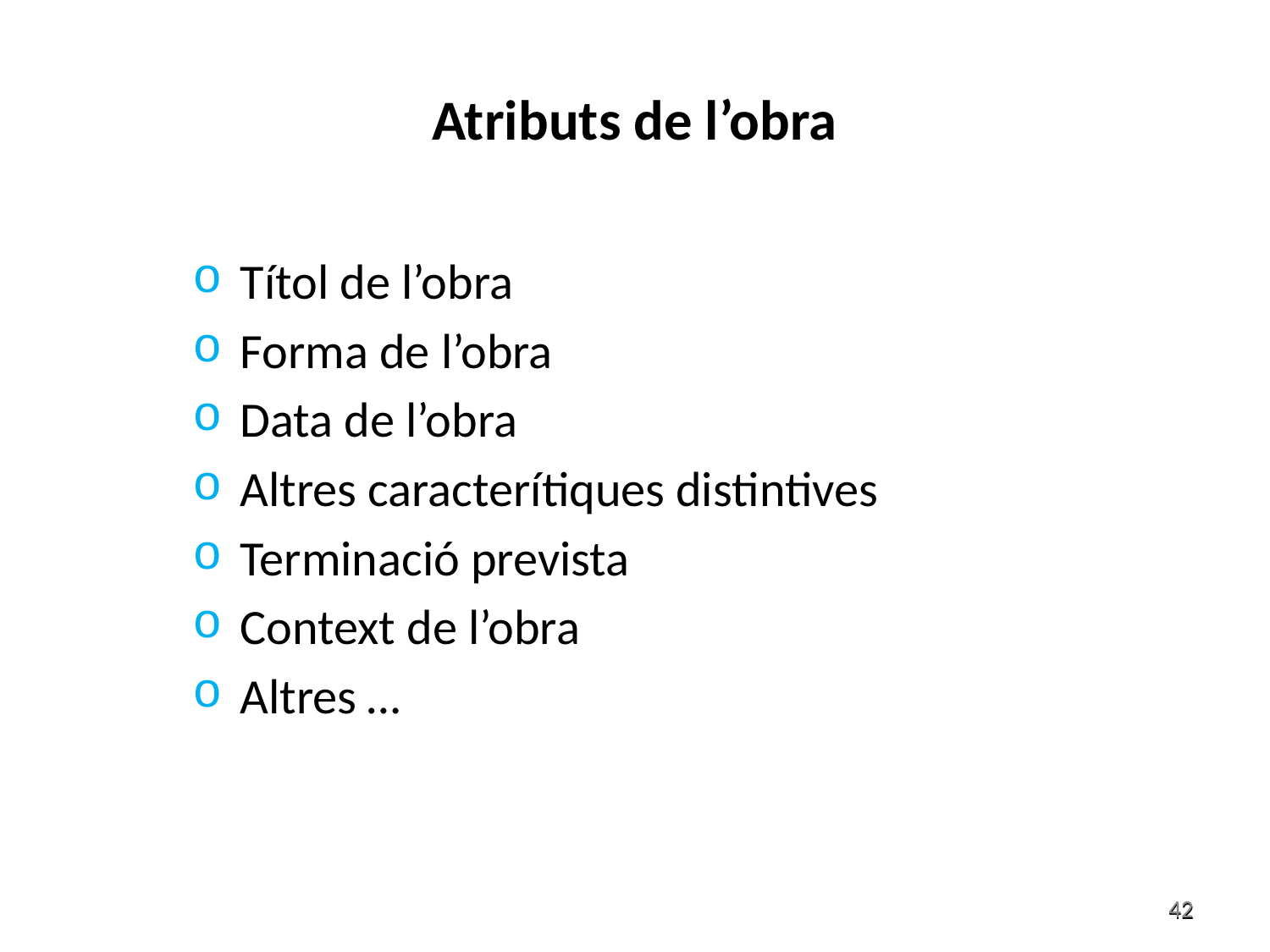

Atributs de l’obra
Títol de l’obra
Forma de l’obra
Data de l’obra
Altres caracterítiques distintives
Terminació prevista
Context de l’obra
Altres …
42
42